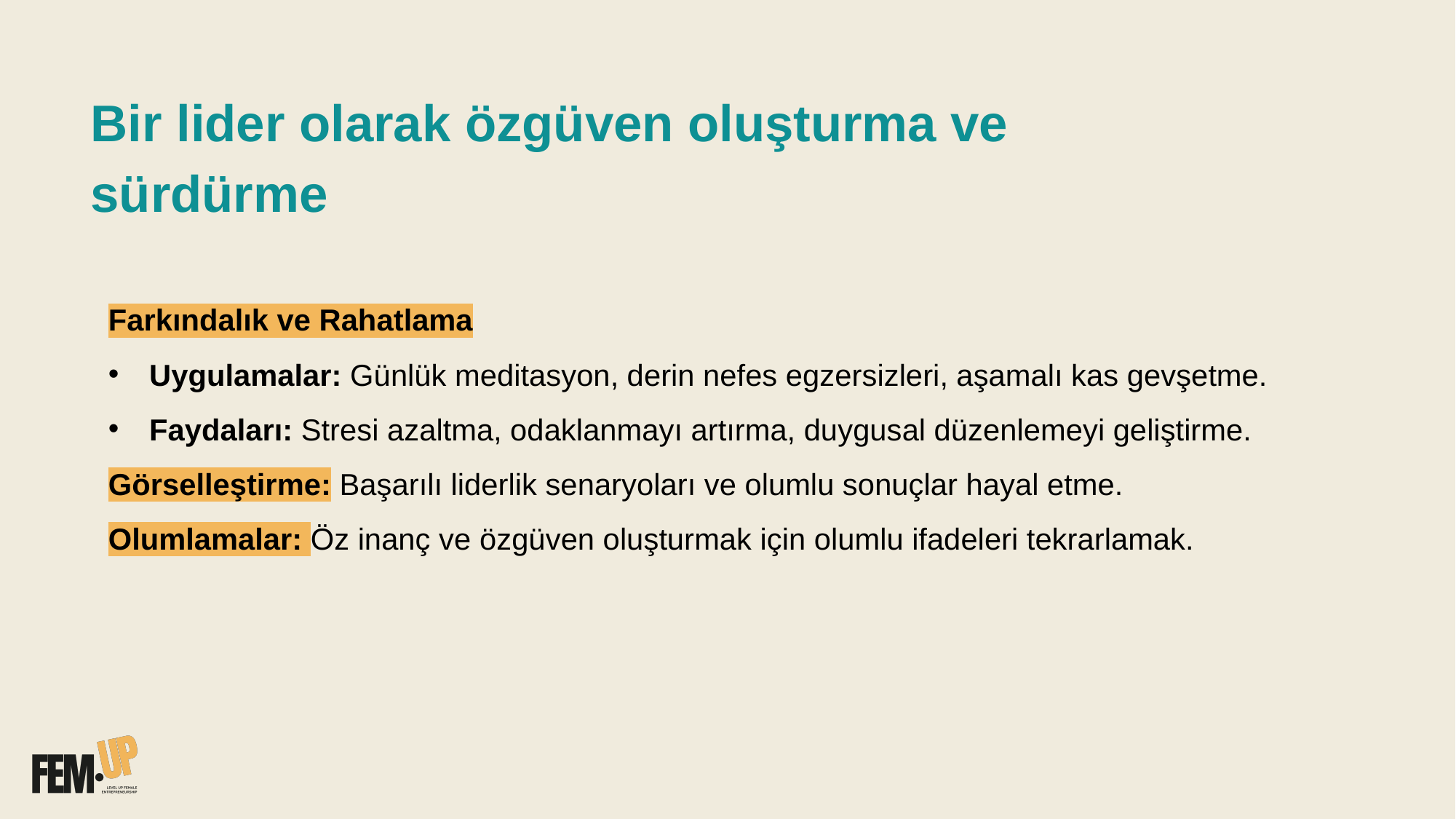

# Bir lider olarak özgüven oluşturma ve sürdürme
Farkındalık ve Rahatlama
Uygulamalar: Günlük meditasyon, derin nefes egzersizleri, aşamalı kas gevşetme.
Faydaları: Stresi azaltma, odaklanmayı artırma, duygusal düzenlemeyi geliştirme.
Görselleştirme: Başarılı liderlik senaryoları ve olumlu sonuçlar hayal etme.
Olumlamalar: Öz inanç ve özgüven oluşturmak için olumlu ifadeleri tekrarlamak.